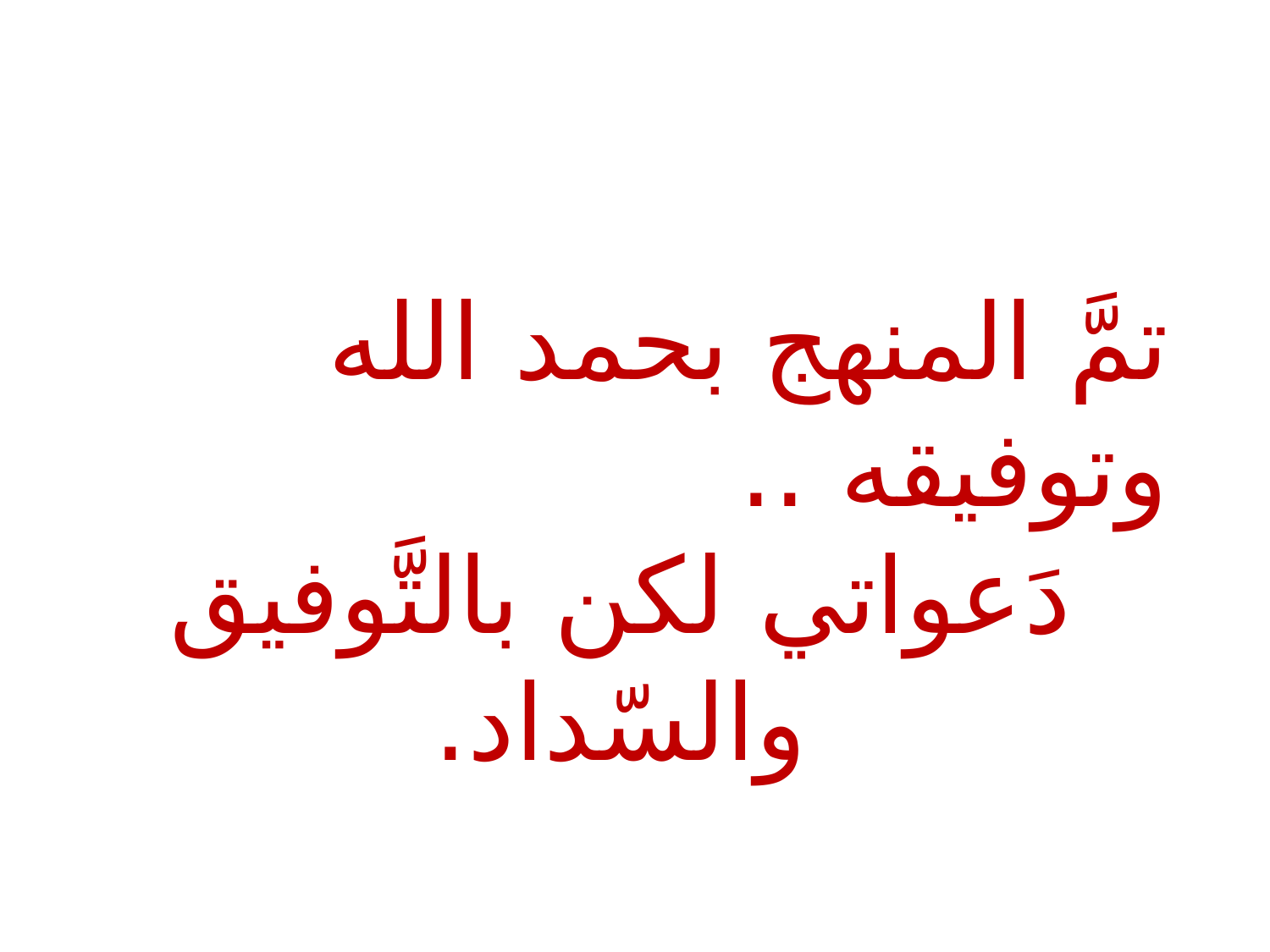

تمَّ المنهج بحمد الله وتوفيقه ..
	دَعواتي لكن بالتَّوفيق والسّداد.